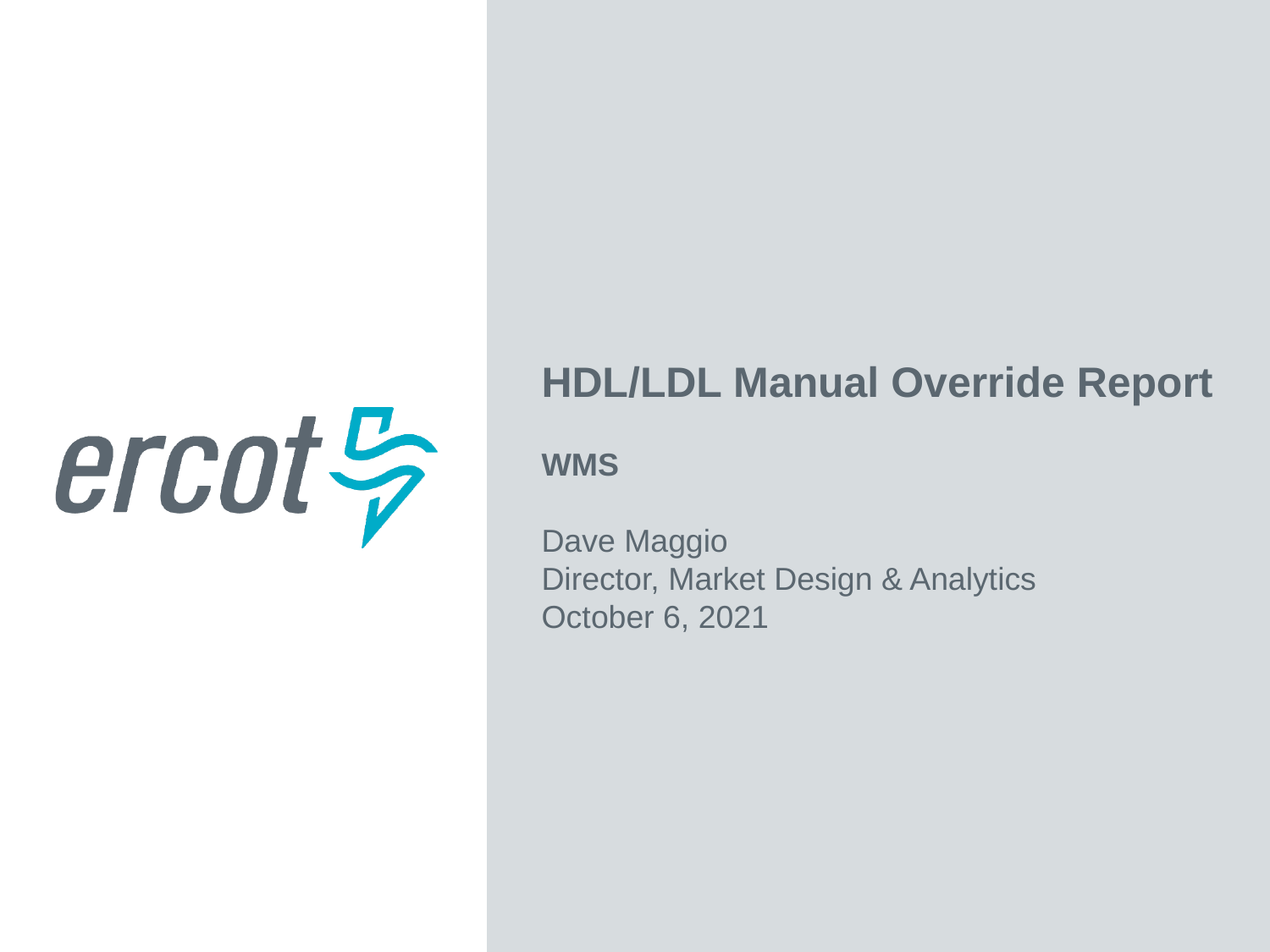

HDL/LDL Manual Override Report

WMS

Dave Maggio
Director, Market Design & Analytics
October 6, 2021